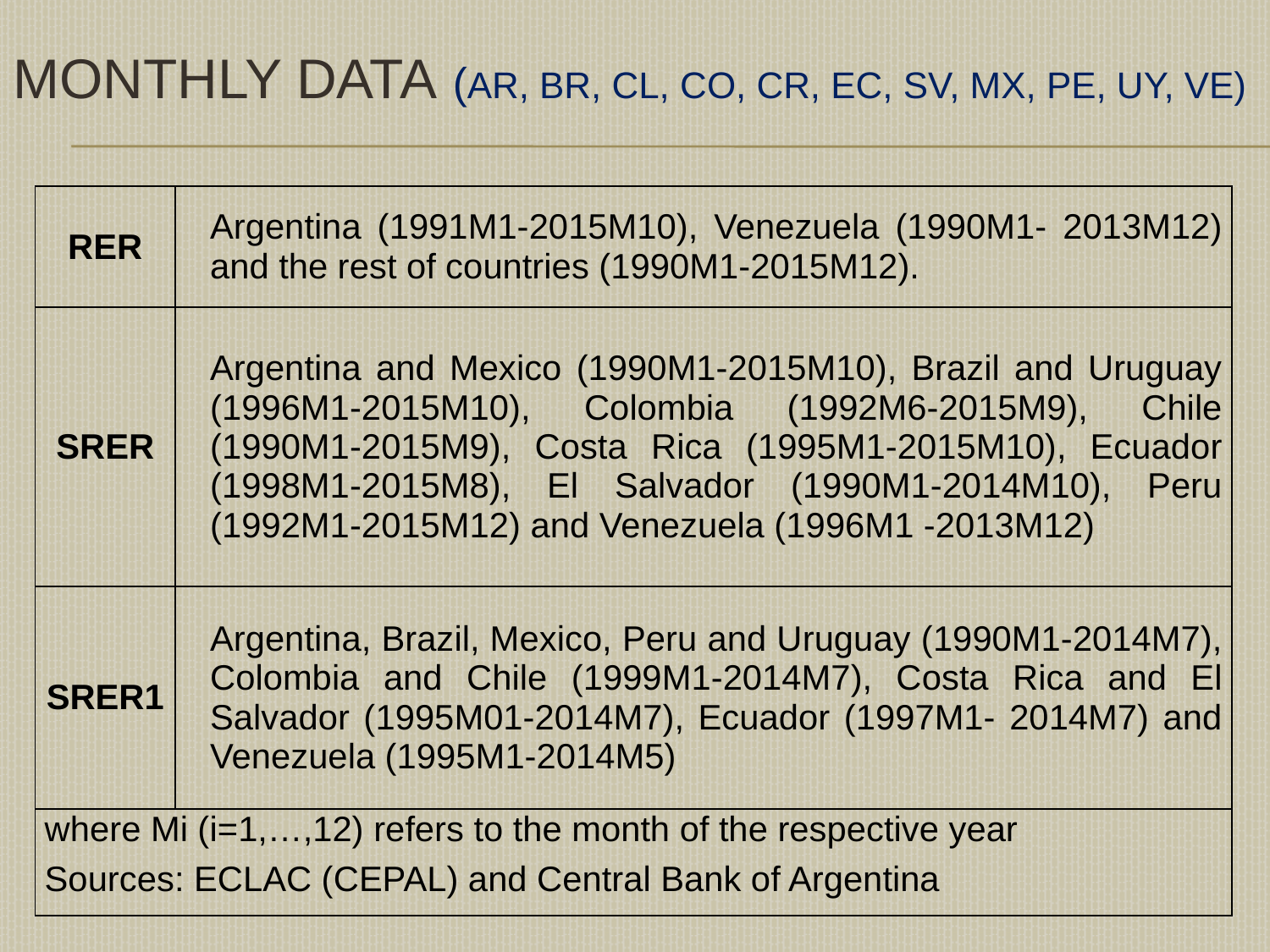

# MONTHLY Data (Ar, Br, Cl, Co, CR, Ec, Sv, Mx, Pe, Uy, Ve)
| RER | Argentina (1991M1-2015M10), Venezuela (1990M1- 2013M12) and the rest of countries (1990M1-2015M12). |
| --- | --- |
| SRER | Argentina and Mexico (1990M1-2015M10), Brazil and Uruguay (1996M1-2015M10), Colombia (1992M6-2015M9), Chile (1990M1-2015M9), Costa Rica (1995M1-2015M10), Ecuador (1998M1-2015M8), El Salvador (1990M1-2014M10), Peru (1992M1-2015M12) and Venezuela (1996M1 -2013M12) |
| SRER1 | Argentina, Brazil, Mexico, Peru and Uruguay (1990M1-2014M7), Colombia and Chile (1999M1-2014M7), Costa Rica and El Salvador (1995M01-2014M7), Ecuador (1997M1- 2014M7) and Venezuela (1995M1-2014M5) |
| where Mi (i=1,…,12) refers to the month of the respective year Sources: ECLAC (CEPAL) and Central Bank of Argentina |  |